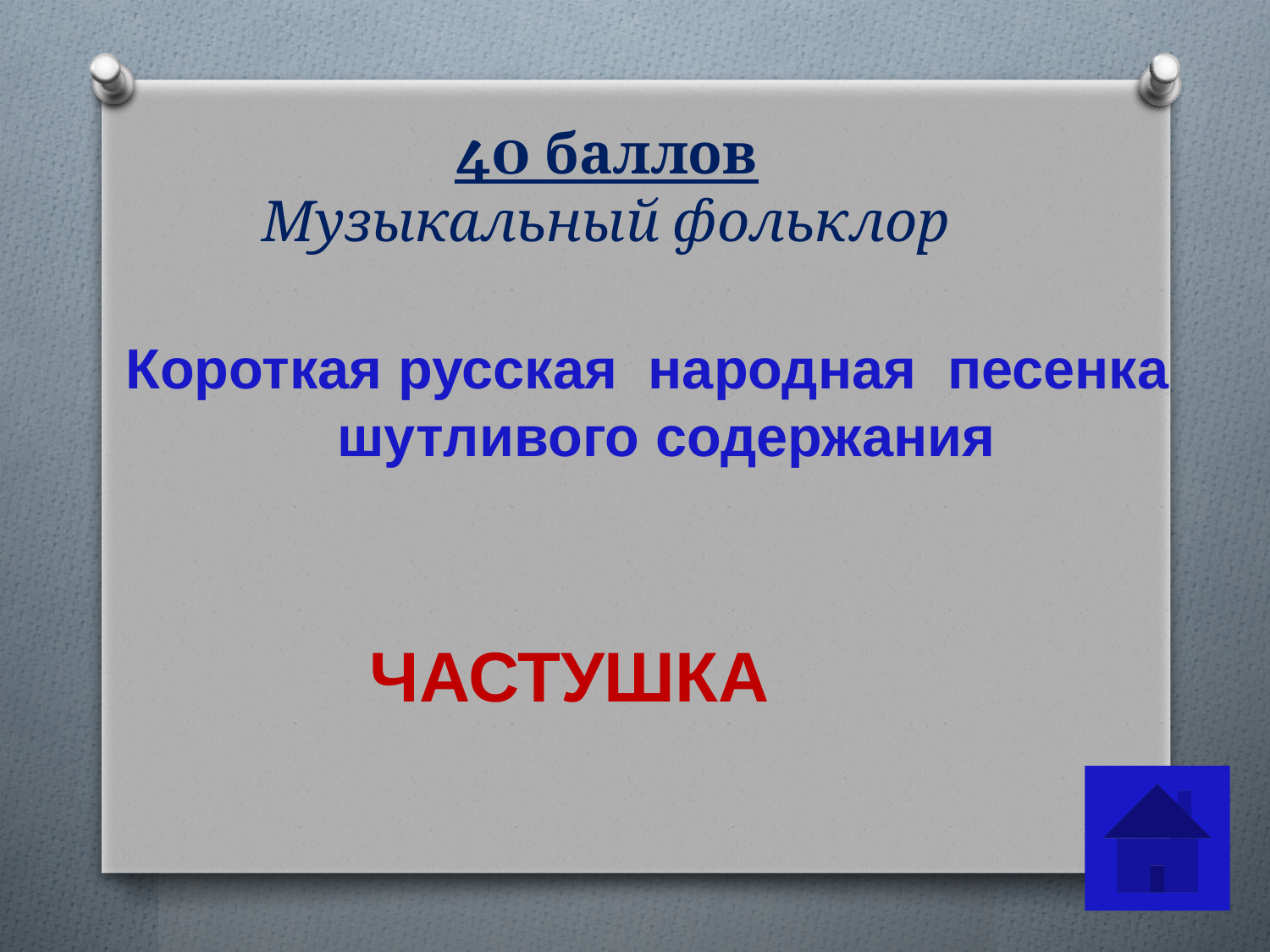

# 40 баллов Музыкальный фольклор
Короткая русская  народная  песенка шутливого содержания
ЧАСТУШКА